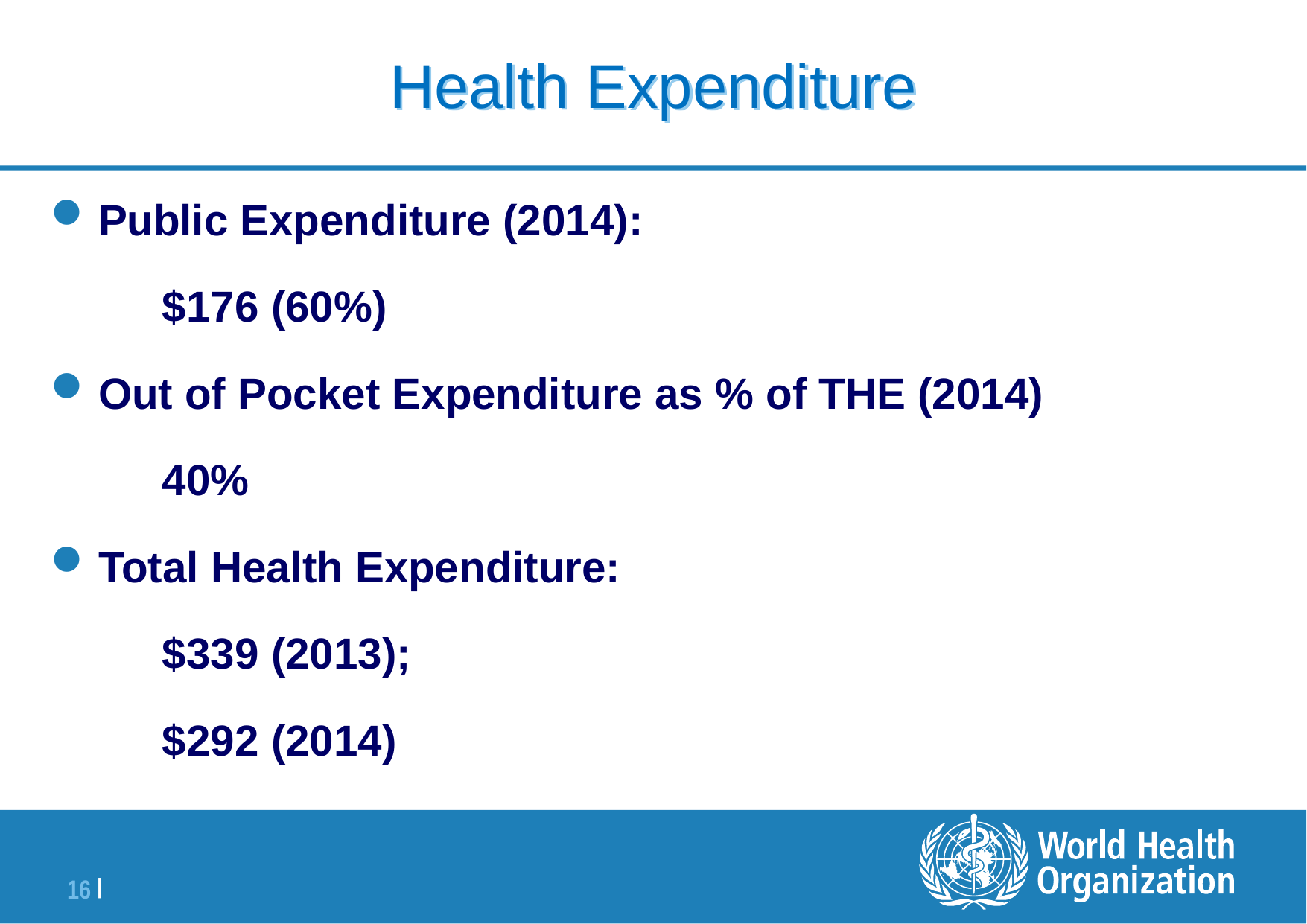

# Health Expenditure
Public Expenditure (2014):
	$176 (60%)
Out of Pocket Expenditure as % of THE (2014)
	40%
Total Health Expenditure:
	$339 (2013);
	$292 (2014)